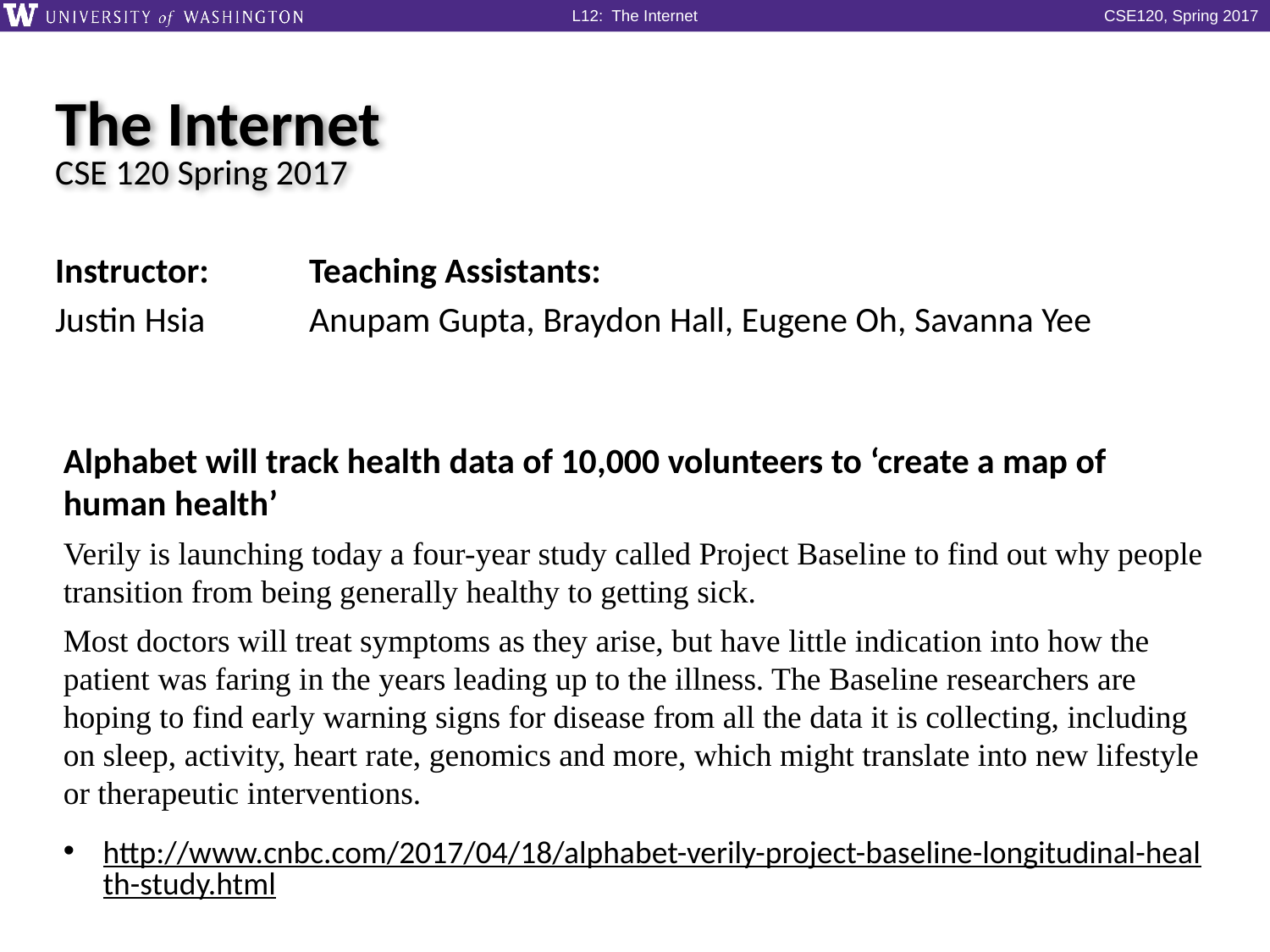

# The Internet CSE 120 Spring 2017
Instructor: 	Teaching Assistants:
Justin Hsia	Anupam Gupta, Braydon Hall, Eugene Oh, Savanna Yee

Alphabet will track health data of 10,000 volunteers to ‘create a map of human health’
Verily is launching today a four-year study called Project Baseline to find out why people transition from being generally healthy to getting sick.
Most doctors will treat symptoms as they arise, but have little indication into how the patient was faring in the years leading up to the illness. The Baseline researchers are hoping to find early warning signs for disease from all the data it is collecting, including on sleep, activity, heart rate, genomics and more, which might translate into new lifestyle or therapeutic interventions.
http://www.cnbc.com/2017/04/18/alphabet-verily-project-baseline-longitudinal-health-study.html